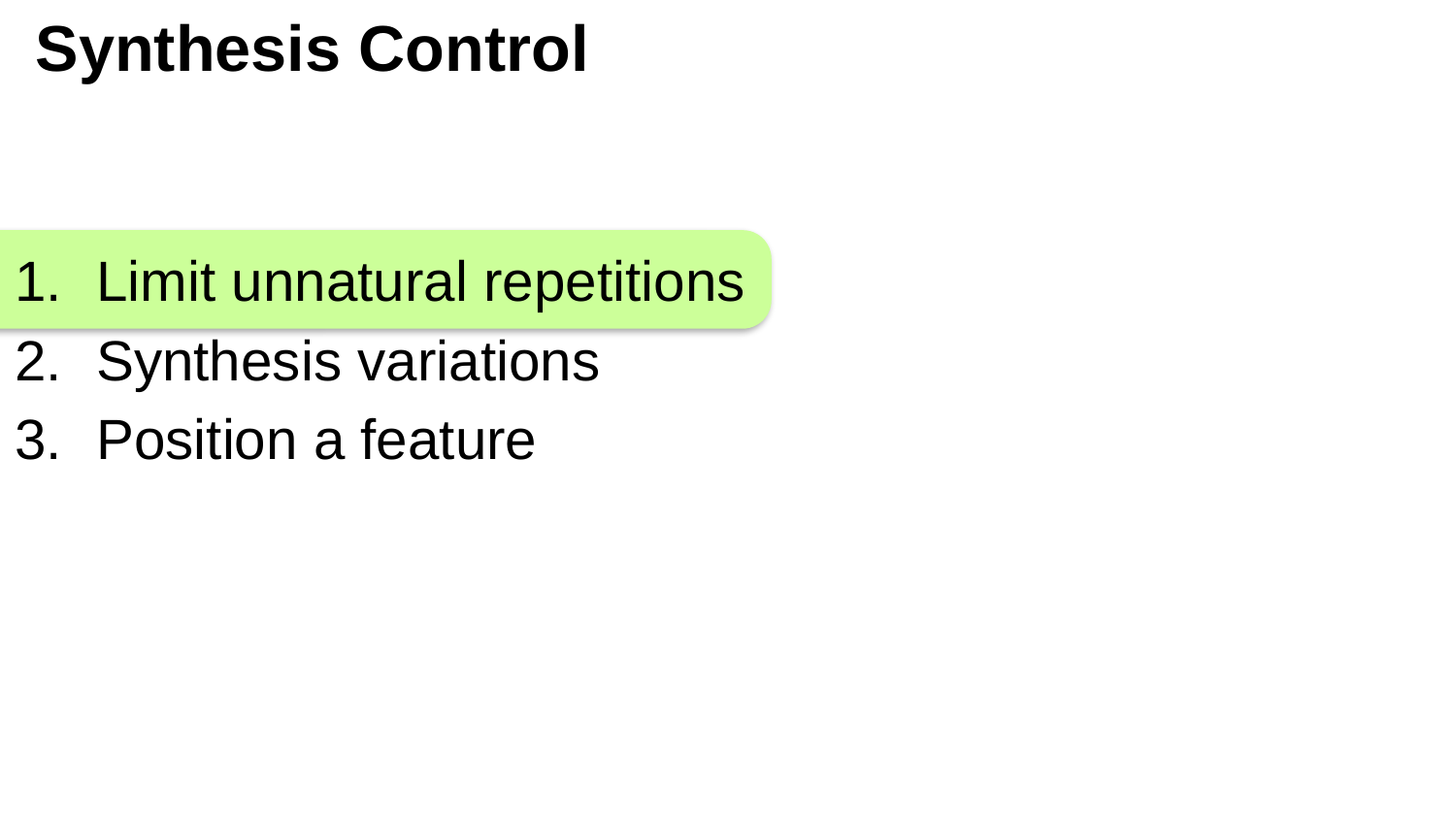

Edge pruning in the graph
# Synthesis Control

Limit unnatural repetitions
Synthesis variations
Position a feature